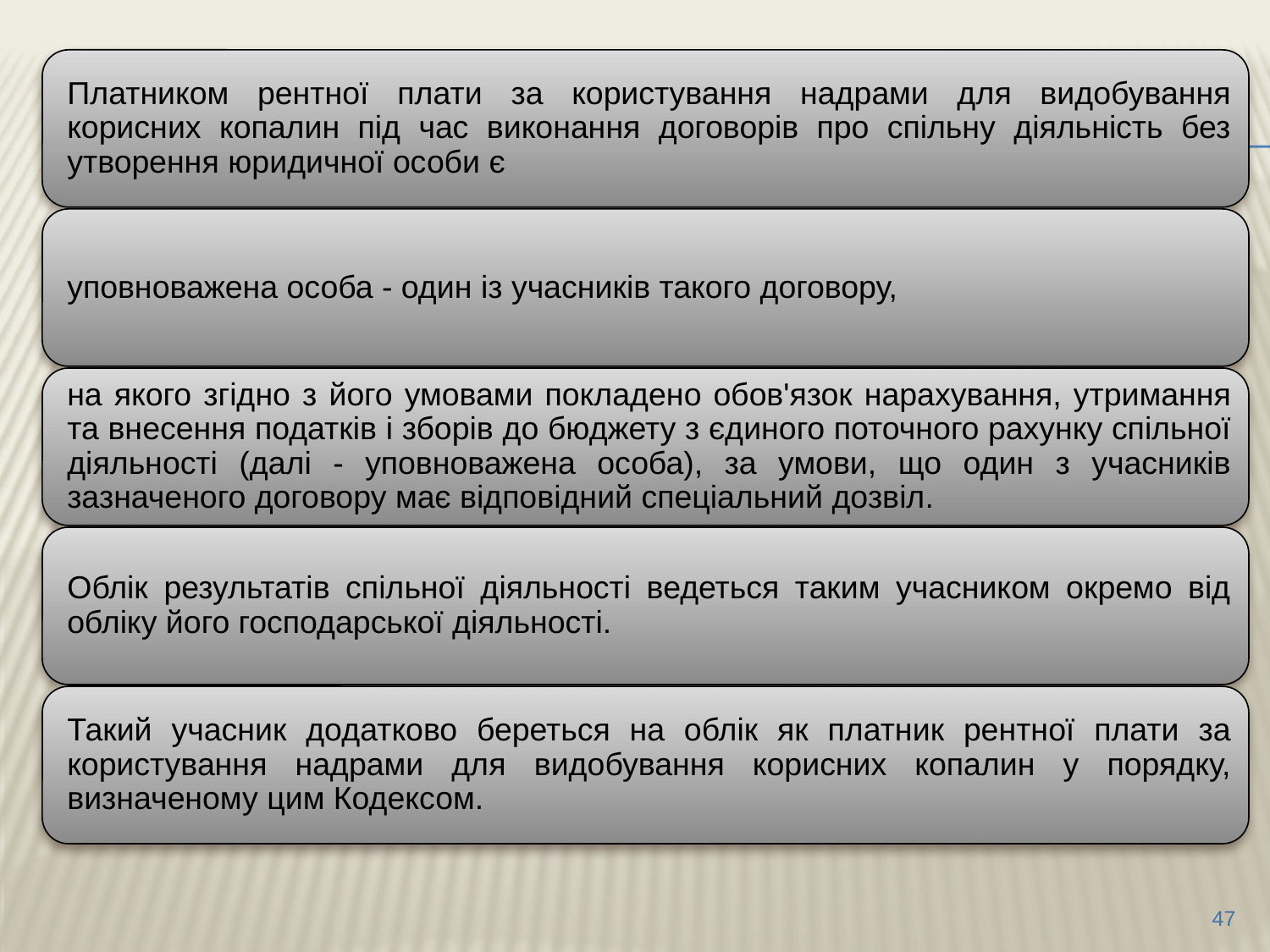

Платником рентної плати за користування надрами для видобування корисних копалин під час виконання договорів про спільну діяльність без утворення юридичної особи є
уповноважена особа - один із учасників такого договору,
на якого згідно з його умовами покладено обов'язок нарахування, утримання та внесення податків і зборів до бюджету з єдиного поточного рахунку спільної діяльності (далі - уповноважена особа), за умови, що один з учасників зазначеного договору має відповідний спеціальний дозвіл.
Облік результатів спільної діяльності ведеться таким учасником окремо від обліку його господарської діяльності.
Такий учасник додатково береться на облік як платник рентної плати за користування надрами для видобування корисних копалин у порядку, визначеному цим Кодексом.
47